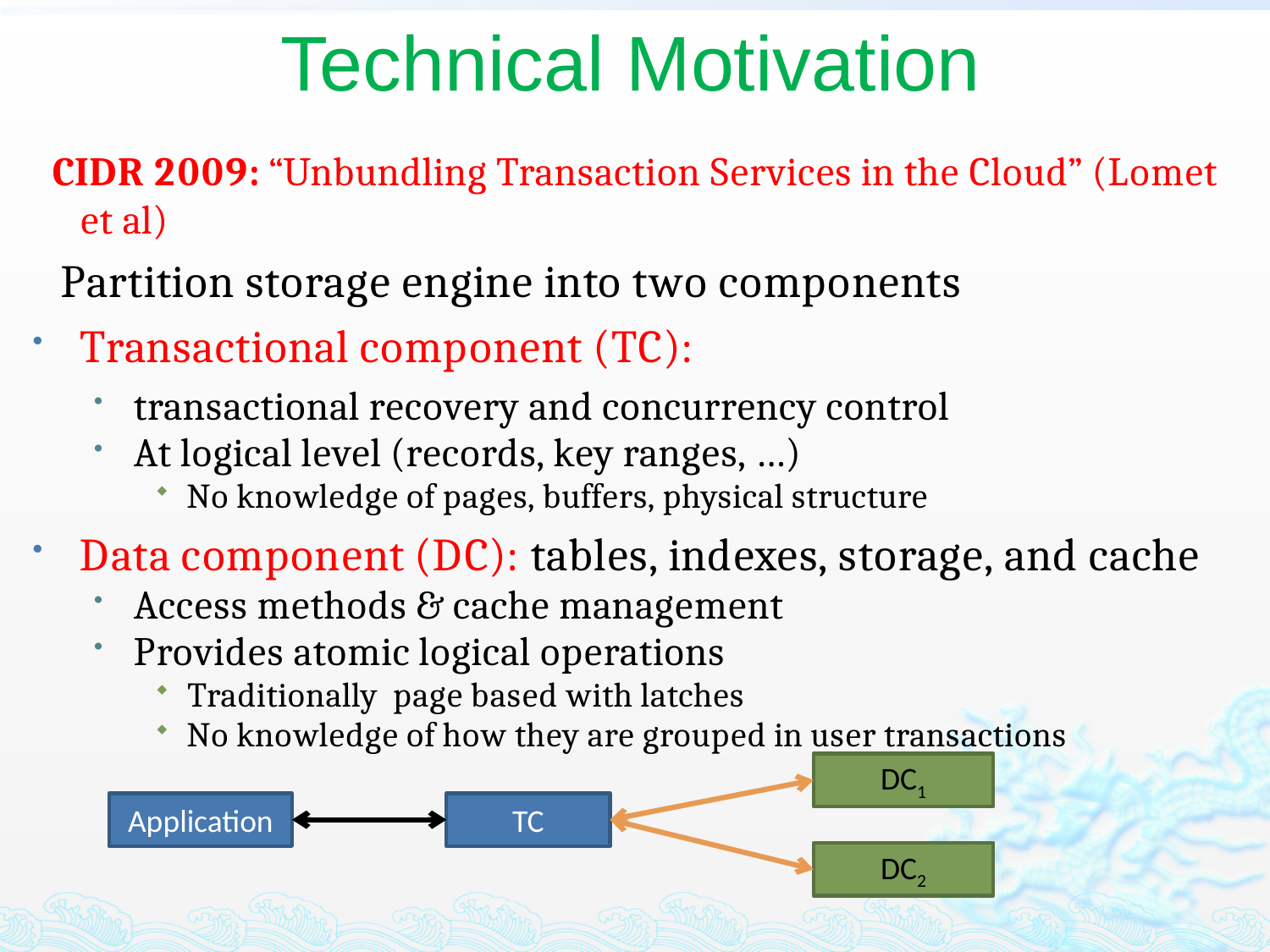

# Technical Motivation
  CIDR 2009: “Unbundling Transaction Services in the Cloud” (Lomet et al)
   Partition storage engine into two components
Transactional component (TC):
transactional recovery and concurrency control
At logical level (records, key ranges, …)
No knowledge of pages, buffers, physical structure
Data component (DC): tables, indexes, storage, and cache
Access methods & cache management
Provides atomic logical operations
Traditionally  page based with latches
No knowledge of how they are grouped in user transactions

DC1
Application
TC
DC2